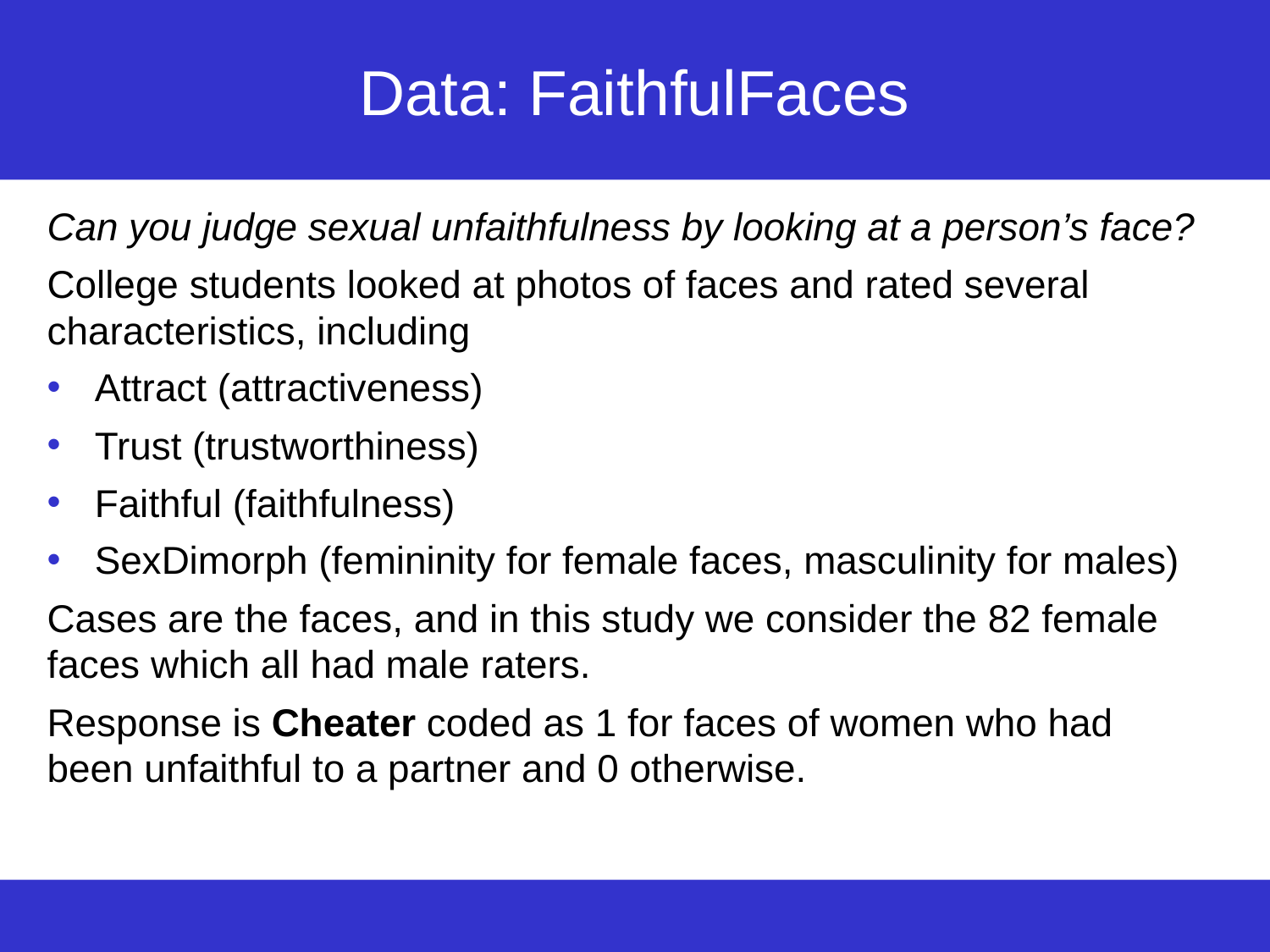

# Data: FaithfulFaces
Can you judge sexual unfaithfulness by looking at a person’s face?
College students looked at photos of faces and rated several characteristics, including
Attract (attractiveness)
Trust (trustworthiness)
Faithful (faithfulness)
SexDimorph (femininity for female faces, masculinity for males)
Cases are the faces, and in this study we consider the 82 female faces which all had male raters.
Response is Cheater coded as 1 for faces of women who had been unfaithful to a partner and 0 otherwise.